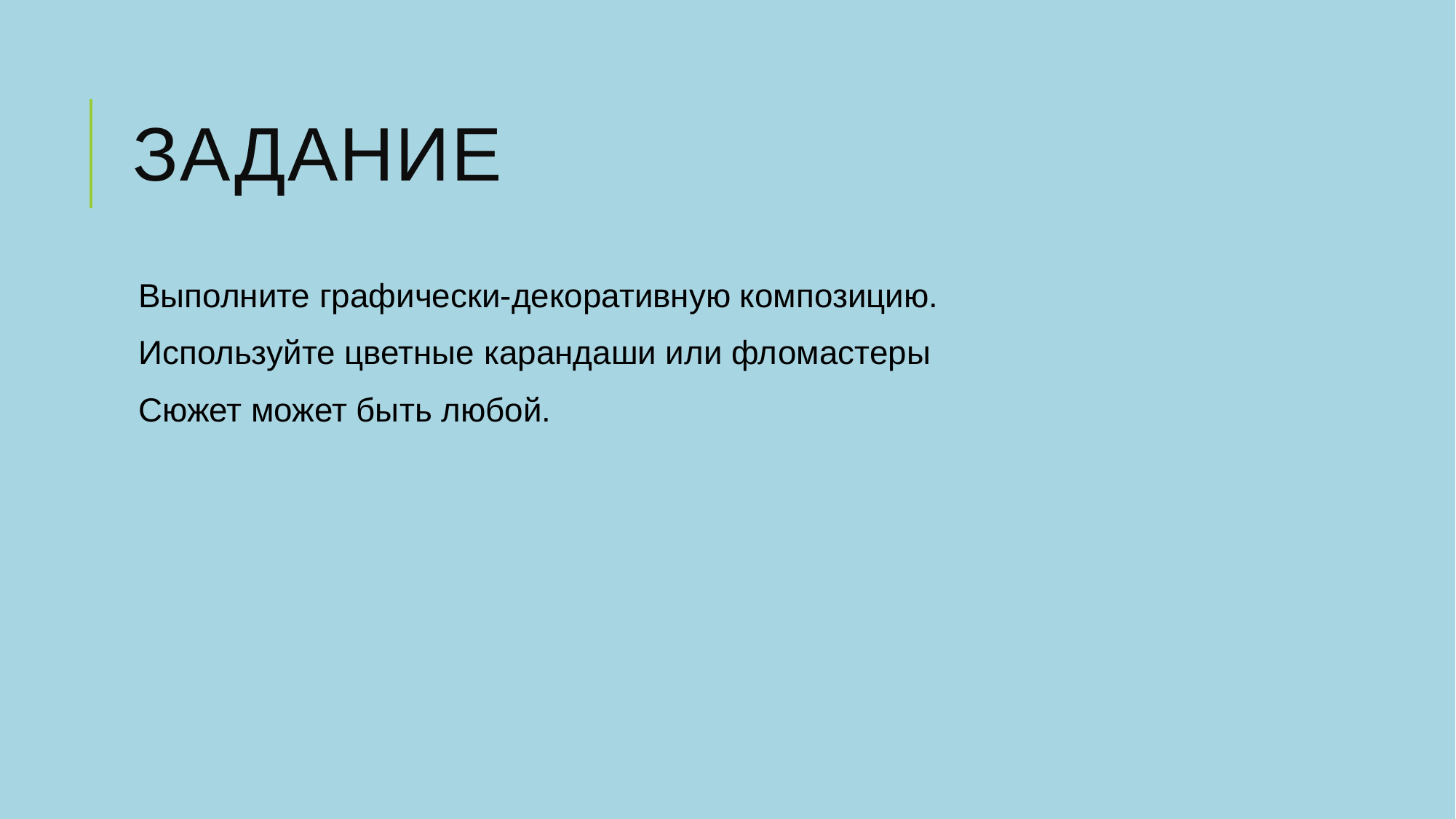

# Задание
Выполните графически-декоративную композицию.
Используйте цветные карандаши или фломастеры
Сюжет может быть любой.